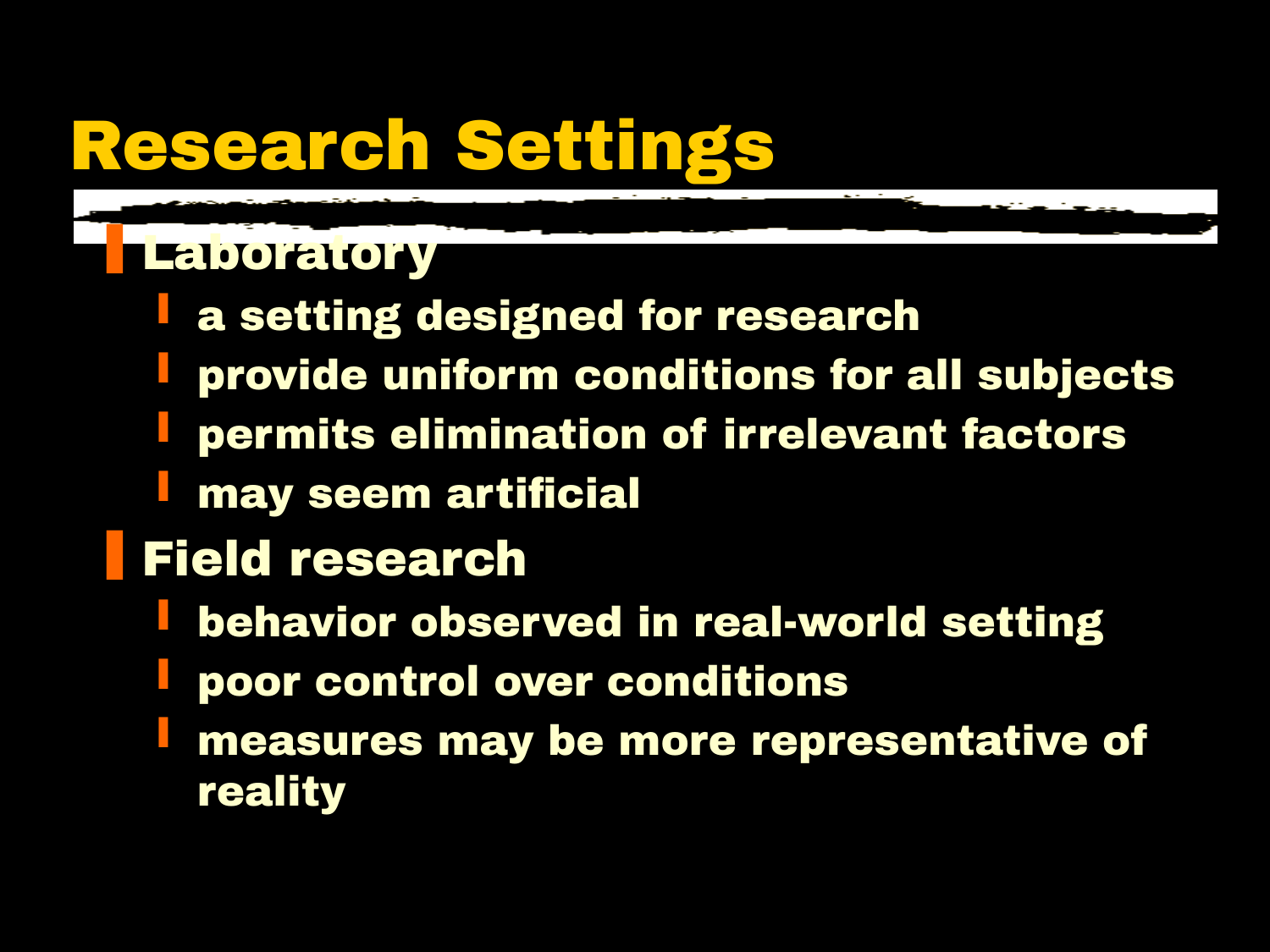

# Research Settings
Laboratory
a setting designed for research
provide uniform conditions for all subjects
permits elimination of irrelevant factors
may seem artificial
Field research
behavior observed in real-world setting
poor control over conditions
measures may be more representative of reality